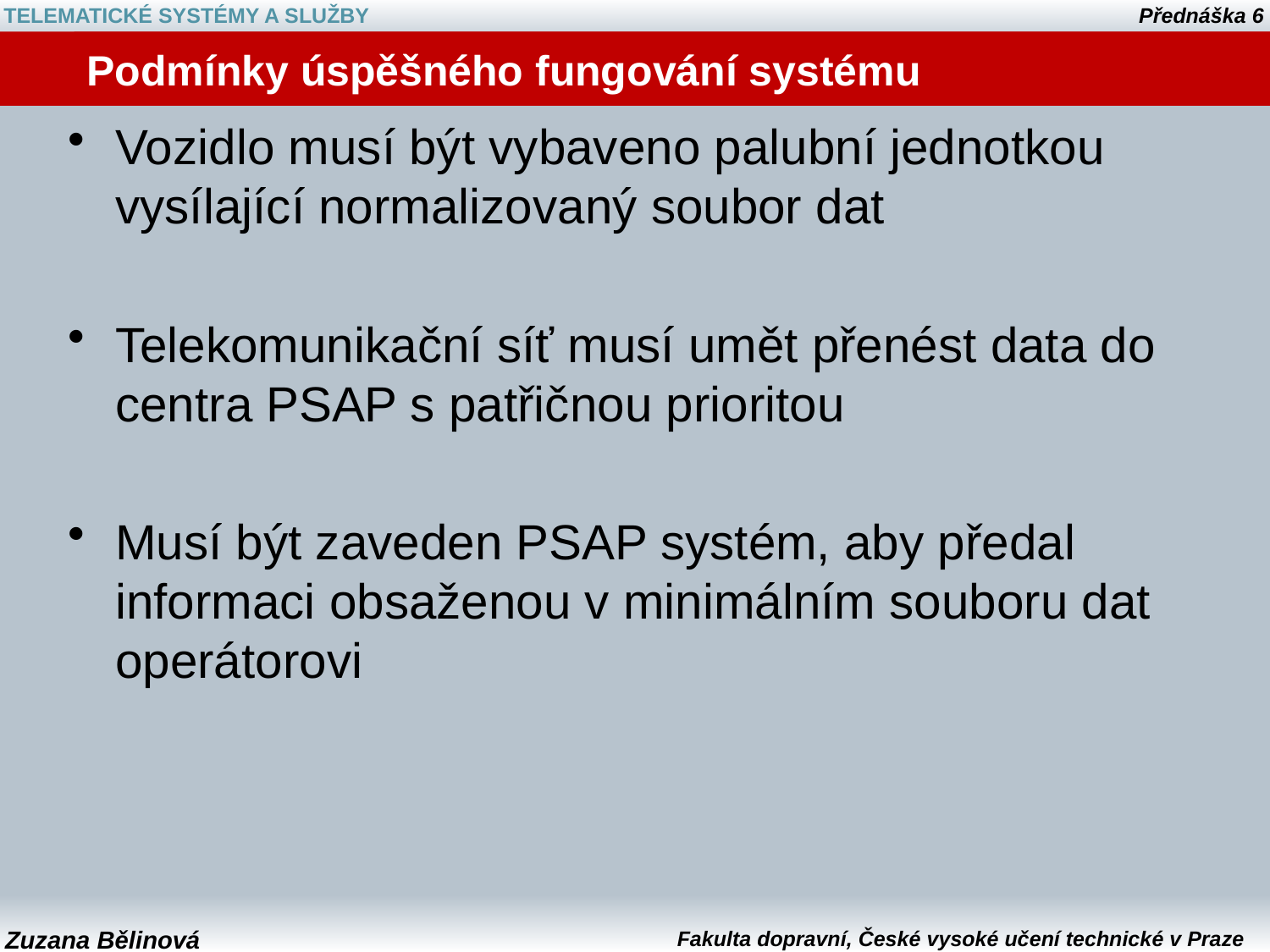

# Podmínky úspěšného fungování systému
Vozidlo musí být vybaveno palubní jednotkou vysílající normalizovaný soubor dat

Telekomunikační síť musí umět přenést data do centra PSAP s patřičnou prioritou

Musí být zaveden PSAP systém, aby předal informaci obsaženou v minimálním souboru dat operátorovi